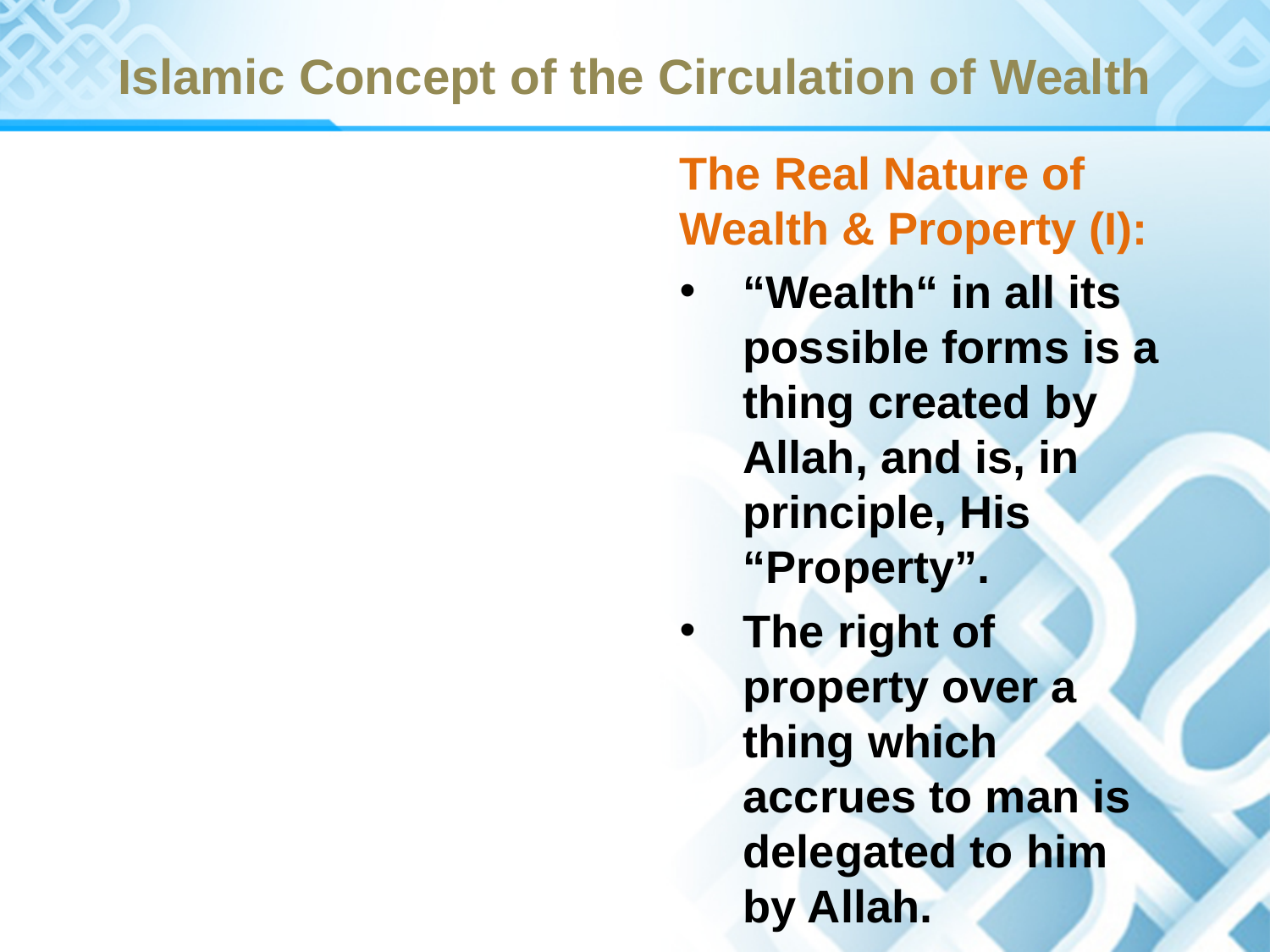

# Islamic Concept of the Circulation of Wealth
The Real Nature of Wealth & Property (I):
“Wealth“ in all its possible forms is a thing created by Allah, and is, in principle, His “Property”.
The right of property over a thing which accrues to man is delegated to him by Allah.